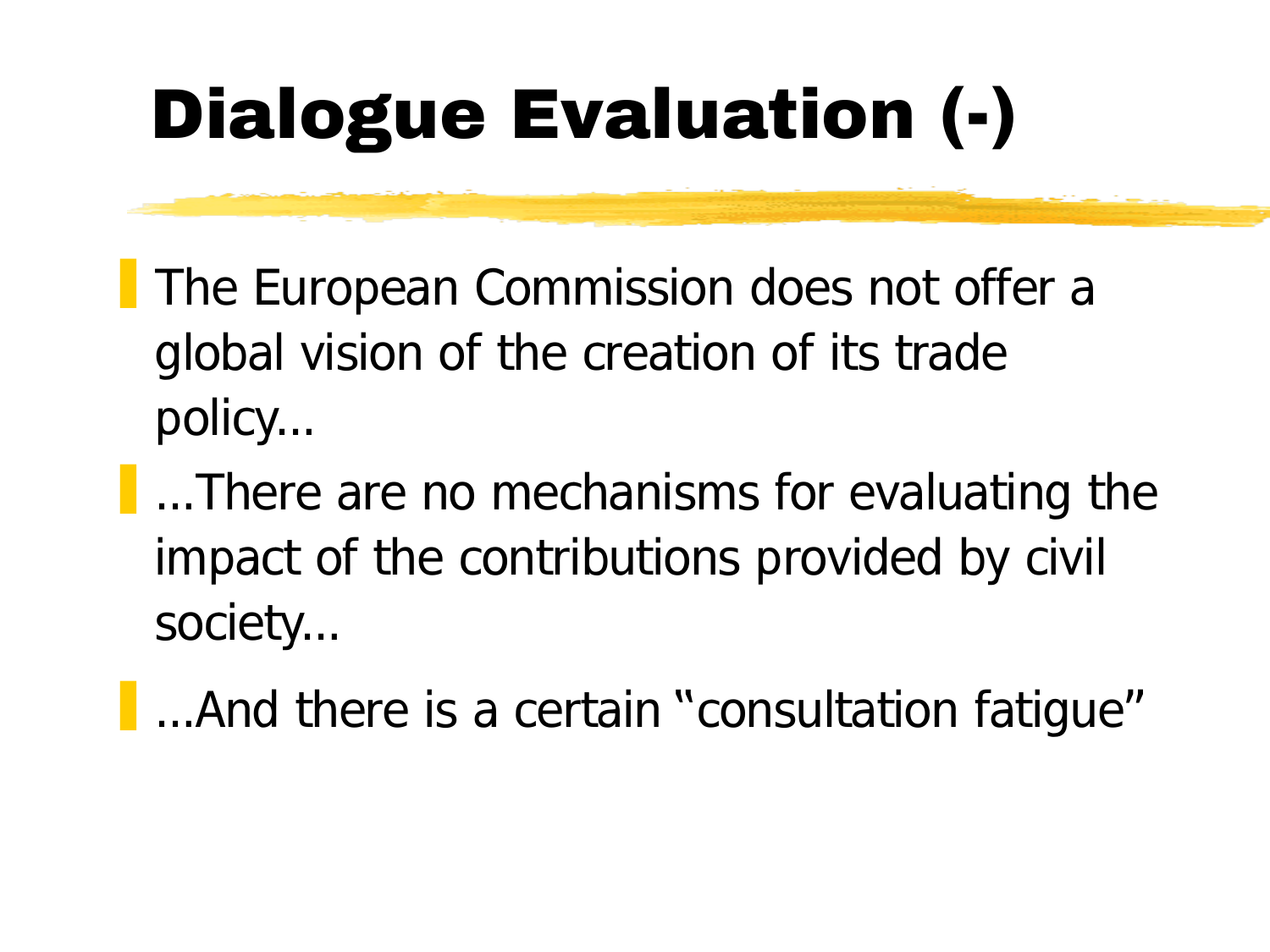

# Dialogue Evaluation (-)
The European Commission does not offer a global vision of the creation of its trade policy…
…There are no mechanisms for evaluating the impact of the contributions provided by civil society…
…And there is a certain “consultation fatigue”